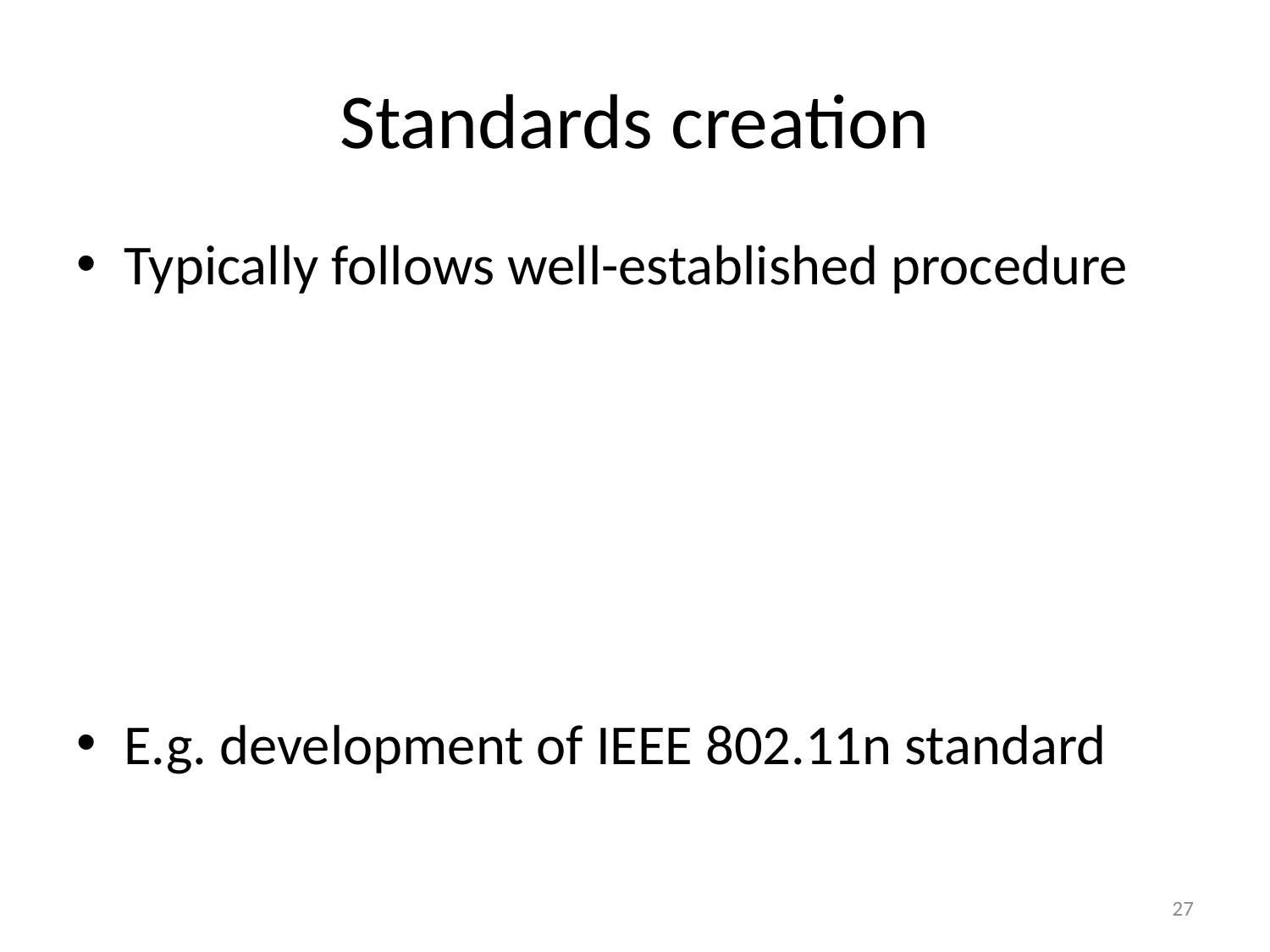

# Standards creation
Typically follows well-established procedure

E.g. development of IEEE 802.11n standard
27